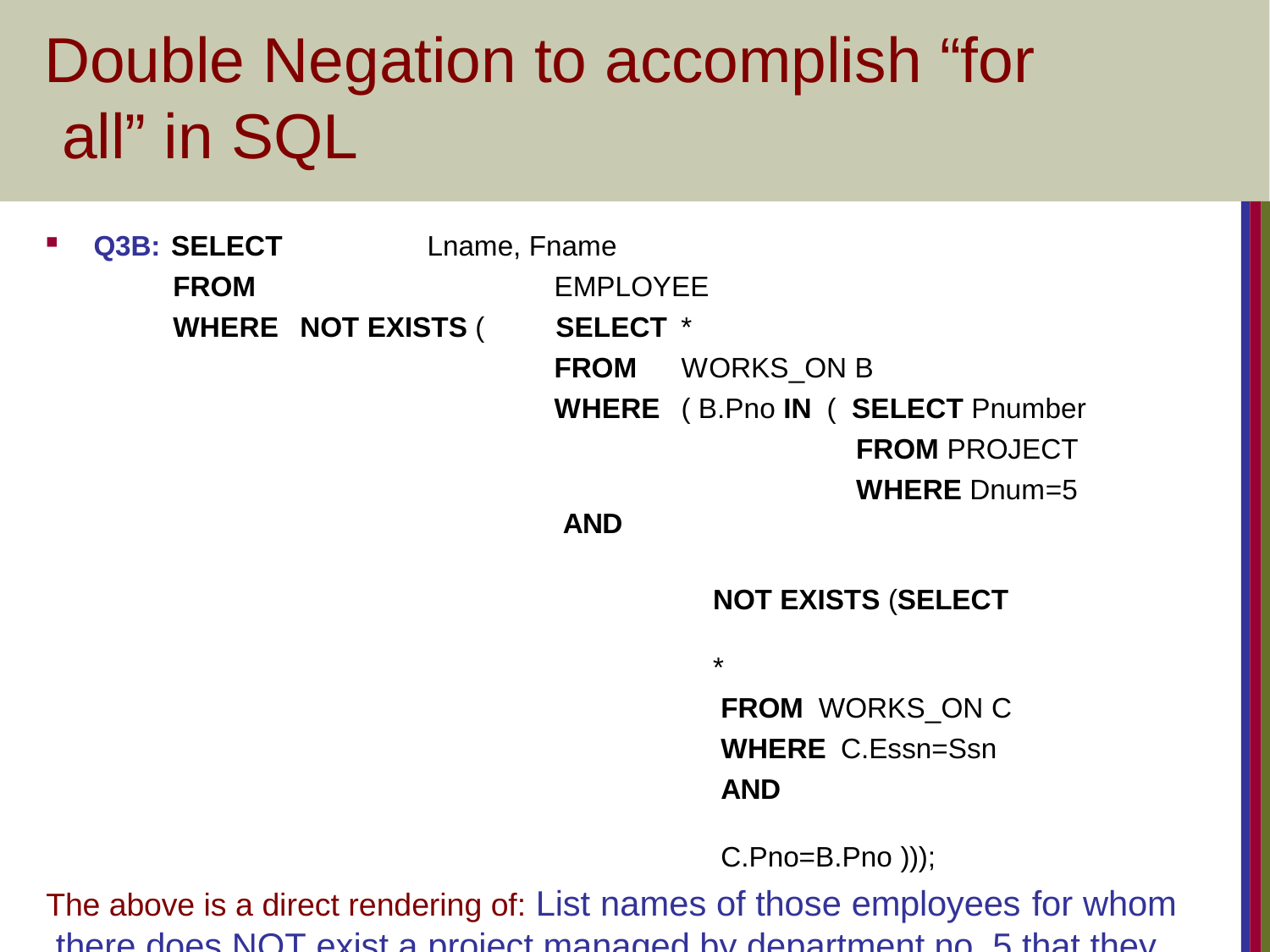

# Double Negation to accomplish “for  all” in SQL
Q3B: SELECT
FROM
WHERE
Lname, Fname
EMPLOYEE
NOT EXISTS (	SELECT *
FROM  WHERE
WORKS_ON B
( B.Pno IN ( SELECT Pnumber
FROM PROJECT
WHERE Dnum=5
AND

NOT EXISTS (SELECT	*
FROM WORKS_ON C
WHERE C.Essn=Ssn
AND	C.Pno=B.Pno )));
The above is a direct rendering of: List names of those employees for whom  there does NOT exist a project managed by department no. 5 that they  do NOT work on.